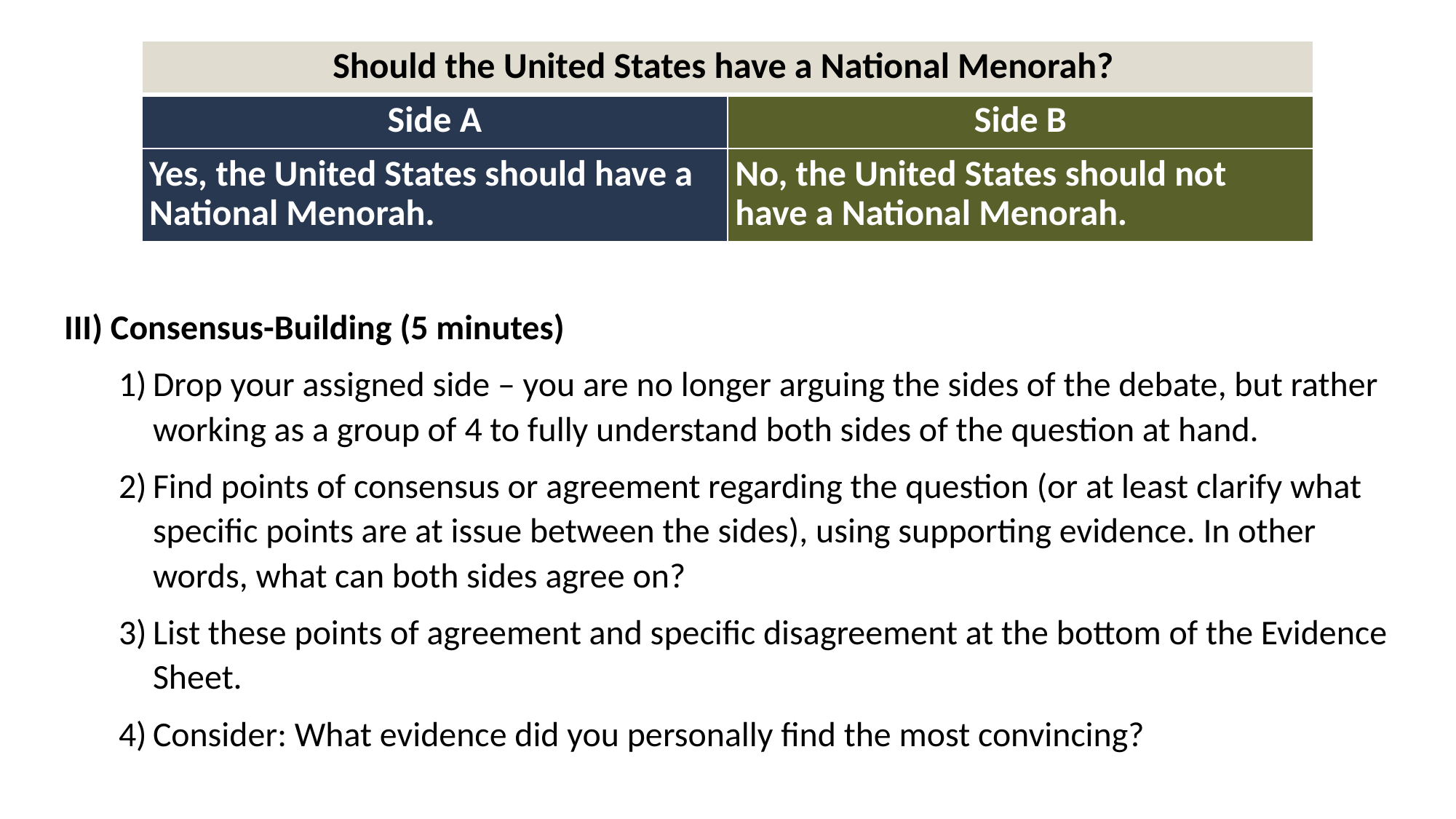

| Should the United States have a National Menorah? |  |
| --- | --- |
| Side A | Side B |
| Yes, the United States should have a National Menorah. | No, the United States should not have a National Menorah. |
III) Consensus-Building (5 minutes)
Drop your assigned side – you are no longer arguing the sides of the debate, but rather working as a group of 4 to fully understand both sides of the question at hand.
Find points of consensus or agreement regarding the question (or at least clarify what specific points are at issue between the sides), using supporting evidence. In other words, what can both sides agree on?
List these points of agreement and specific disagreement at the bottom of the Evidence Sheet.
Consider: What evidence did you personally find the most convincing?